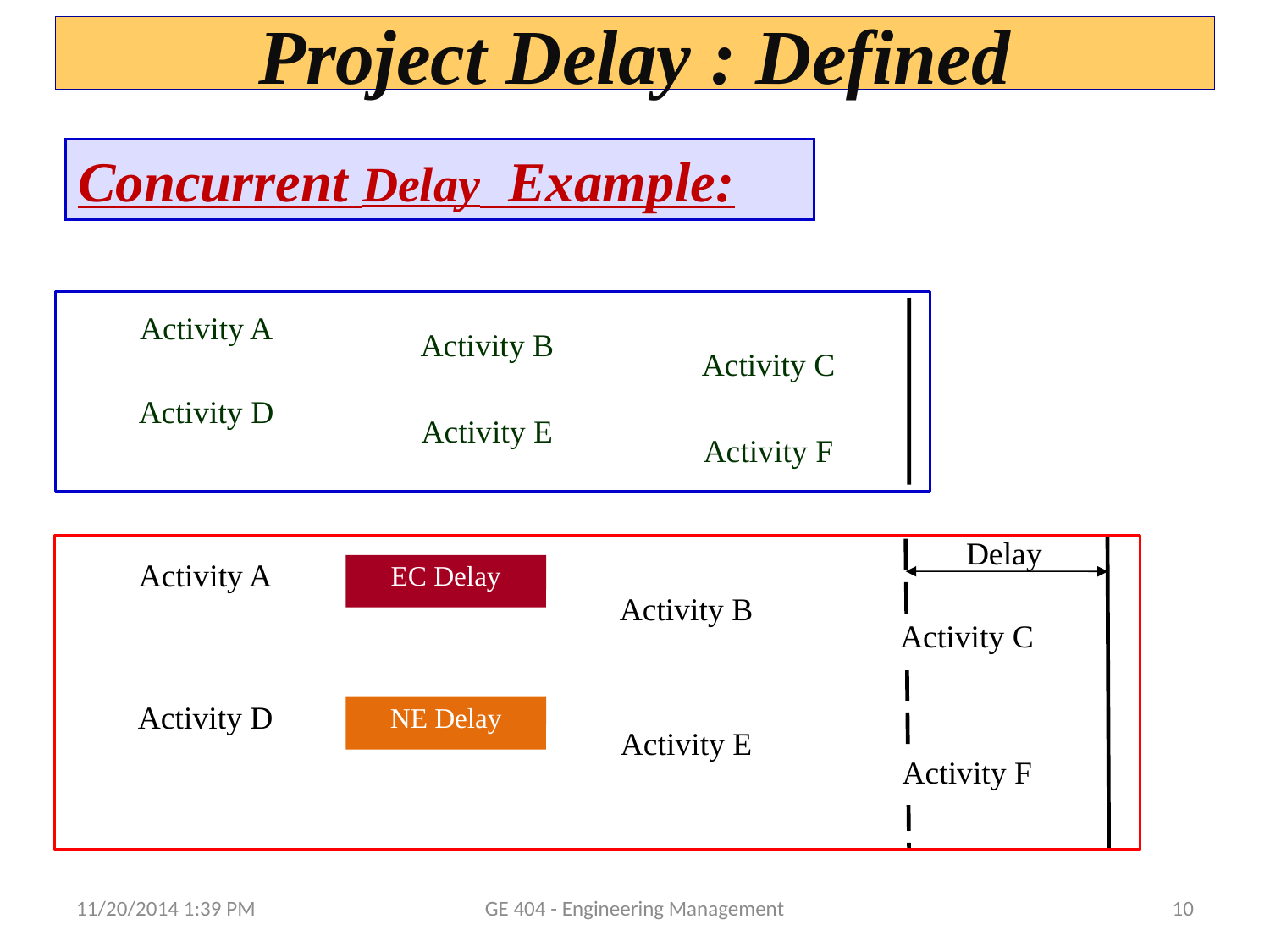

# Project Delay : Defined
Concurrent Delay  Example:

Activity A
Activity B
Activity C
Activity D
Activity E
Activity F
Delay

Activity A
EC Delay

Activity B
Activity C
Activity D
NE Delay
Activity E
Activity F

11/20/2014 1:39 PM
GE 404 - Engineering Management
10